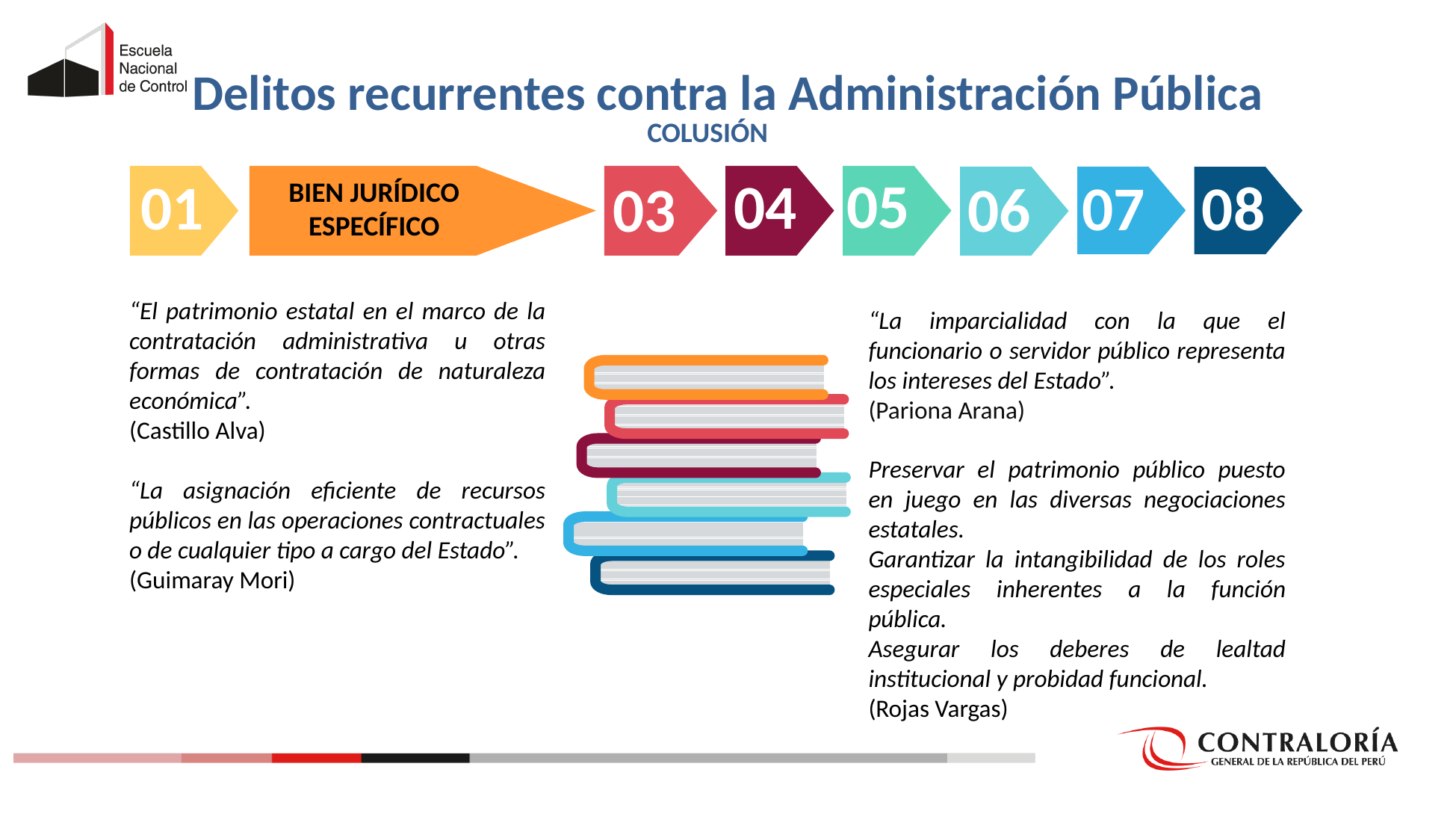

Delitos recurrentes contra la Administración Pública
COLUSIÓN

05

04

01
BIEN JURÍDICO ESPECÍFICO
07
08
03
06
“El patrimonio estatal en el marco de la contratación administrativa u otras formas de contratación de naturaleza económica”.
(Castillo Alva)

“La asignación eficiente de recursos públicos en las operaciones contractuales o de cualquier tipo a cargo del Estado”.
(Guimaray Mori)
“La imparcialidad con la que el funcionario o servidor público representa los intereses del Estado”.
(Pariona Arana)

Preservar el patrimonio público puesto en juego en las diversas negociaciones estatales.
Garantizar la intangibilidad de los roles especiales inherentes a la función pública.
Asegurar los deberes de lealtad institucional y probidad funcional.
(Rojas Vargas)